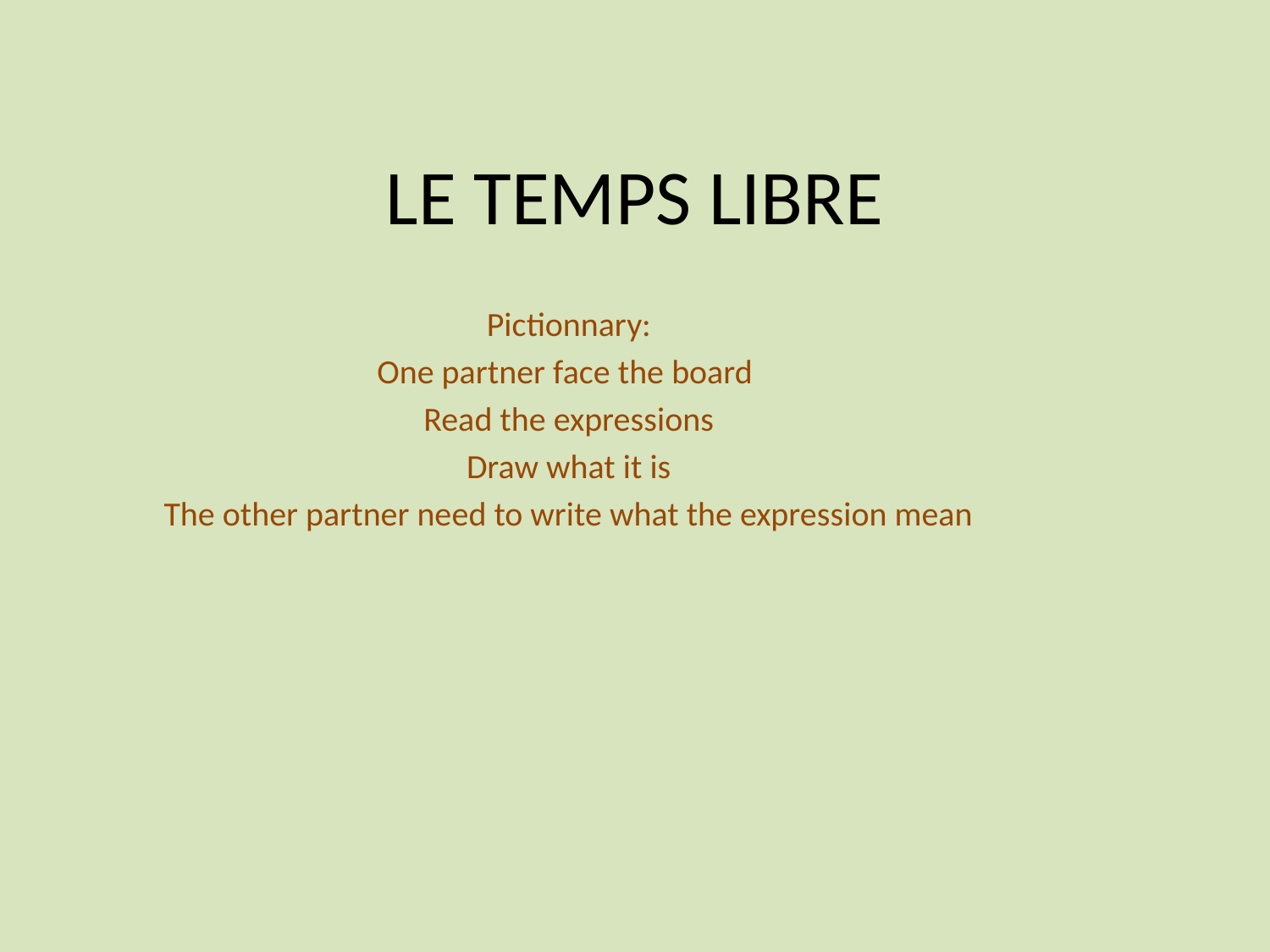

# LE TEMPS LIBRE
Pictionnary:
One partner face the board
Read the expressions
Draw what it is
The other partner need to write what the expression mean